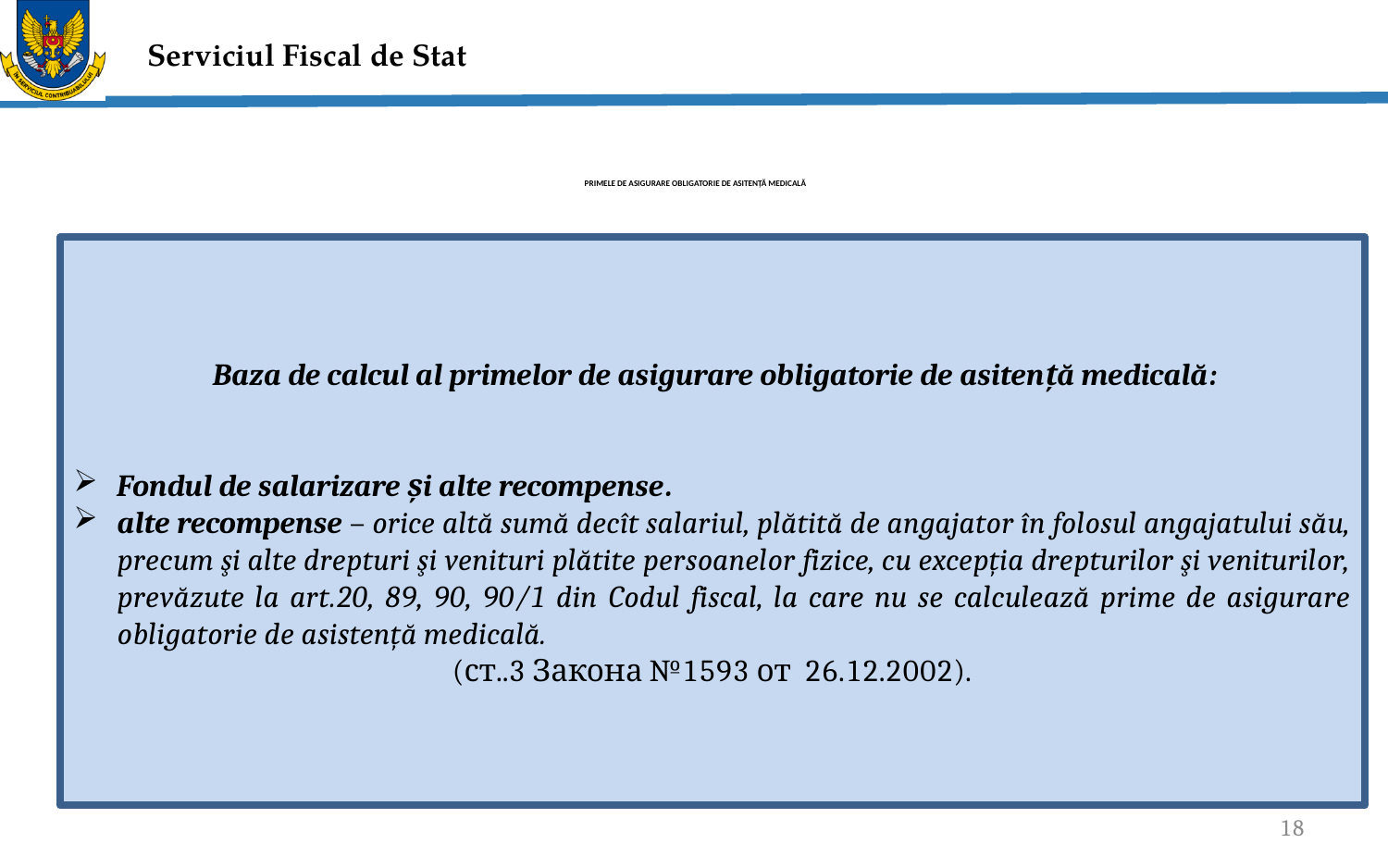

# PRIMELE DE ASIGURARE OBLIGATORIE DE ASITENȚĂ MEDICALĂ
	Baza de calcul al primelor de asigurare obligatorie de asitență medicală:

Fondul de salarizare și alte recompense.
alte recompense – orice altă sumă decît salariul, plătită de angajator în folosul angajatului său, precum şi alte drepturi şi venituri plătite persoanelor fizice, cu excepţia drepturilor şi veniturilor, prevăzute la art.20, 89, 90, 90/1 din Codul fiscal, la care nu se calculează prime de asigurare obligatorie de asistenţă medicală.
 (ст..3 Закона №1593 от  26.12.2002).
18